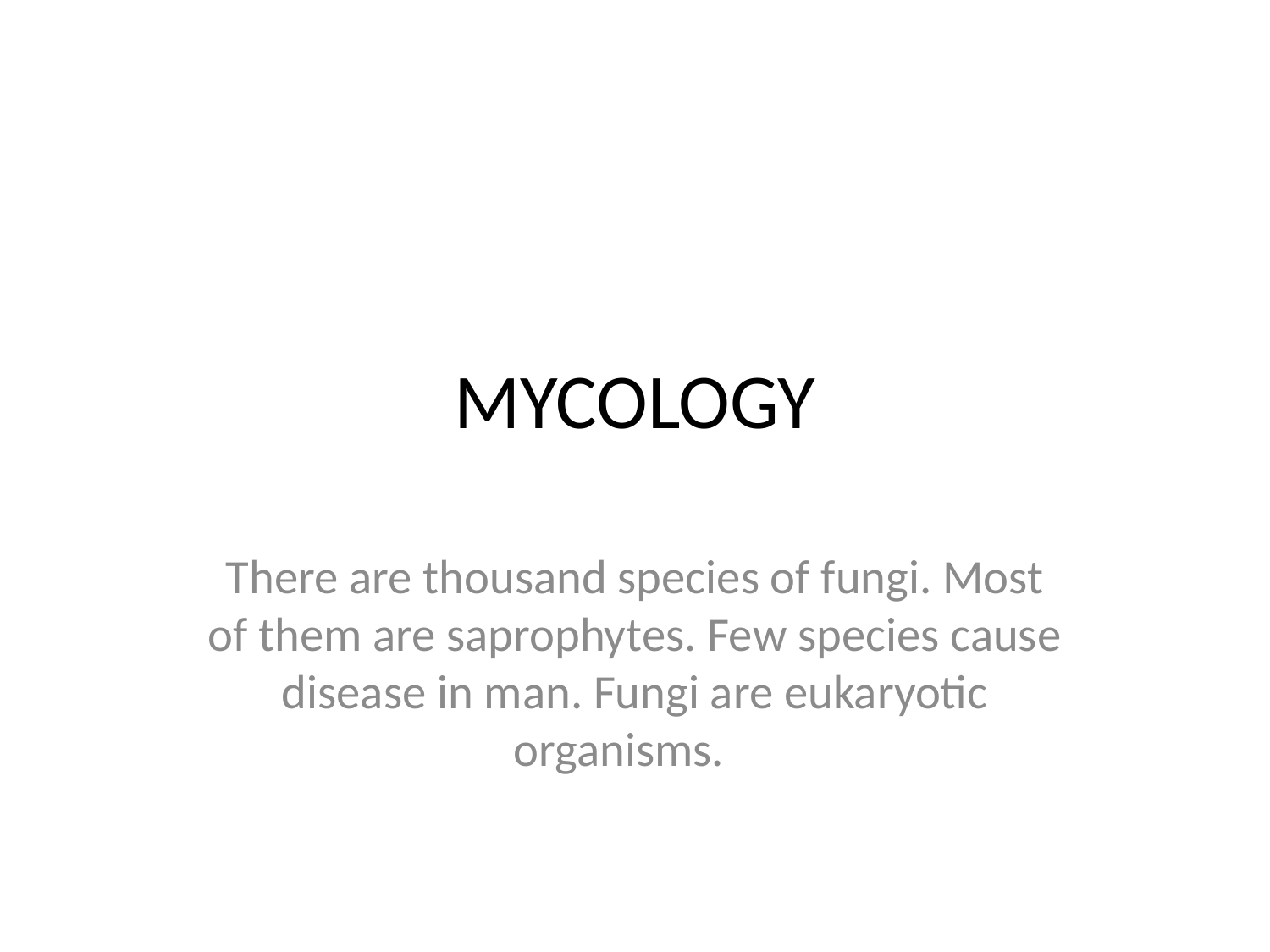

# MYCOLOGY
There are thousand species of fungi. Most of them are saprophytes. Few species cause disease in man. Fungi are eukaryotic organisms.